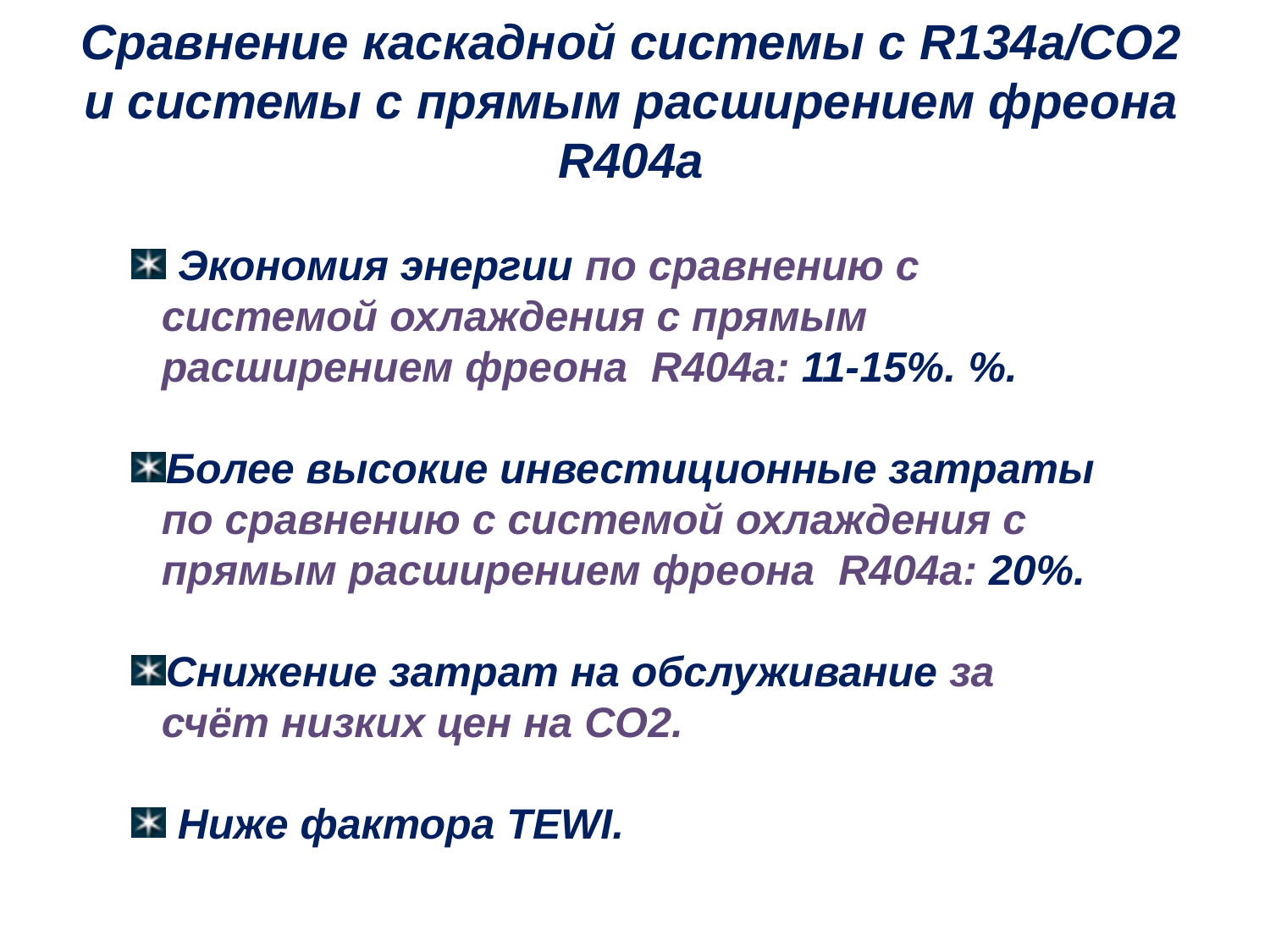

# Сравнение каскадной системы с R134a/CO2 и системы с прямым расширением фреона R404a

 Экономия энергии по сравнению с системой охлаждения с прямым расширением фреона  R404a: 11-15%. %.

Более высокие инвестиционные затраты по сравнению с системой охлаждения с прямым расширением фреона  R404a: 20%.

Снижение затрат на обслуживание за счёт низких цен на СО2.

 Ниже фактора TEWI.